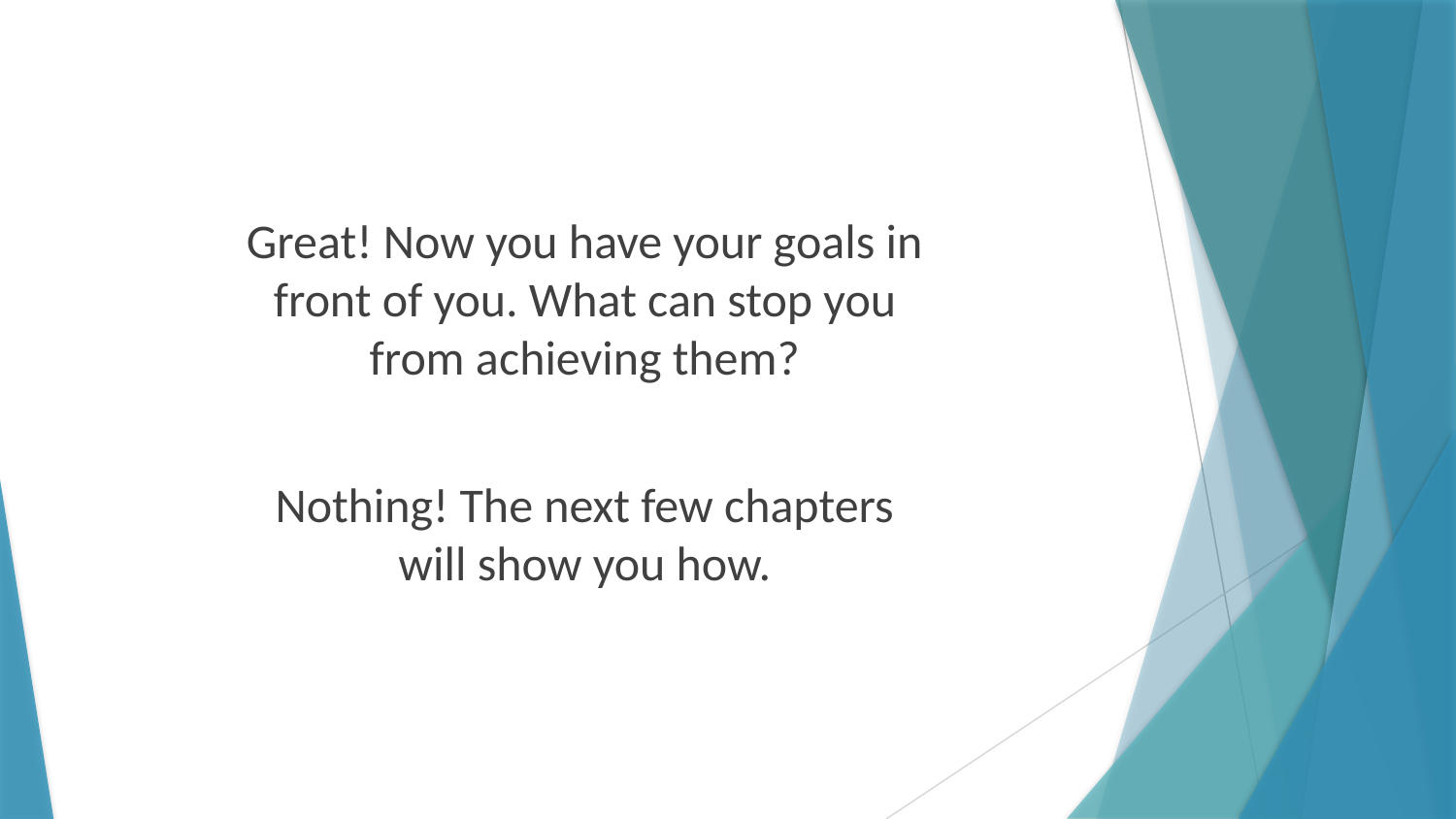

Great! Now you have your goals in front of you. What can stop you from achieving them?

Nothing! The next few chapters will show you how.